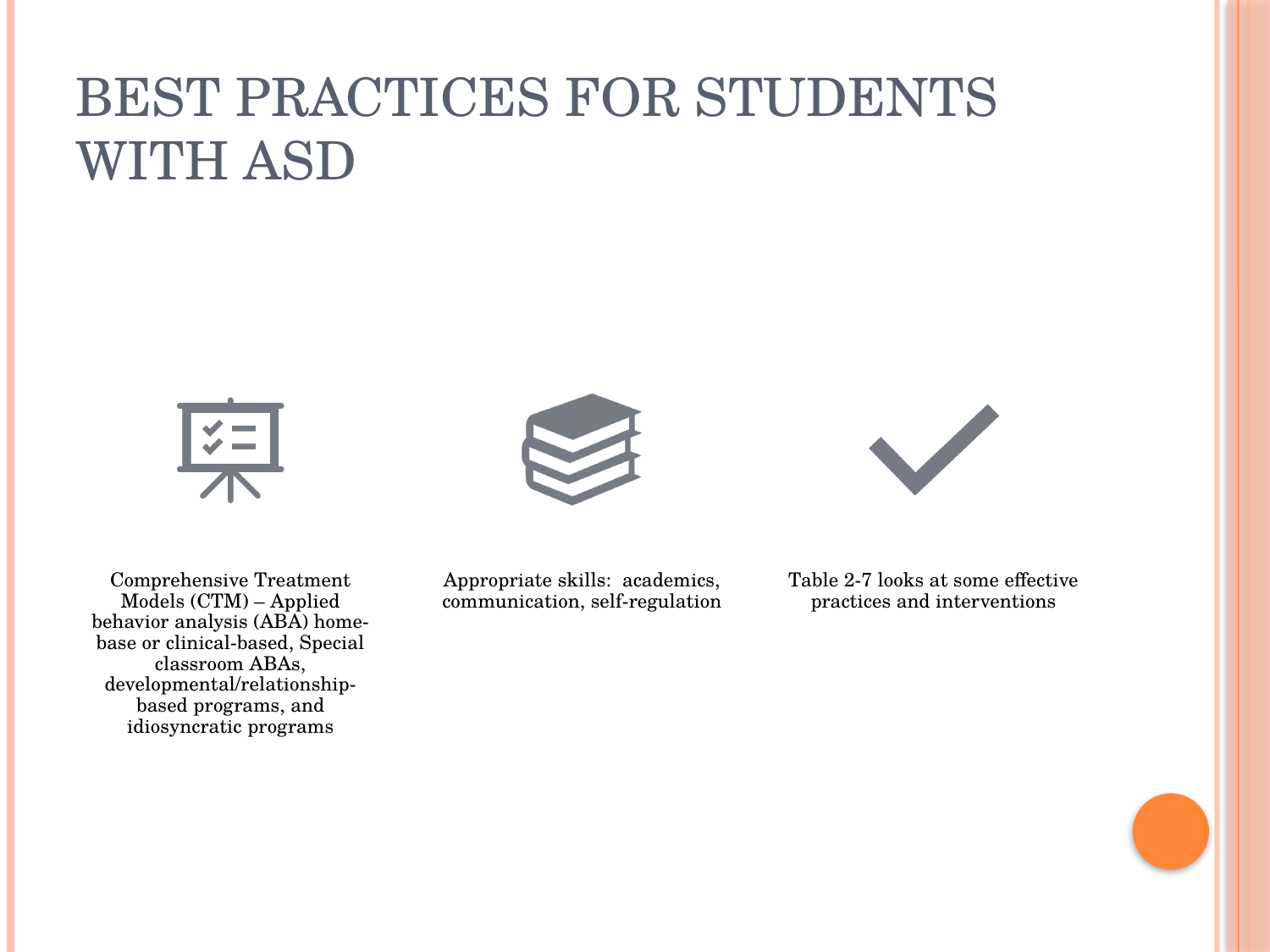

# Best practices for students with ASD
Comprehensive Treatment Models (CTM) – Applied behavior analysis (ABA) home-base or clinical-based, Special classroom ABAs, developmental/relationship-based programs, and idiosyncratic programs
Appropriate skills:  academics, communication, self-regulation
Table 2-7 looks at some effective practices and interventions